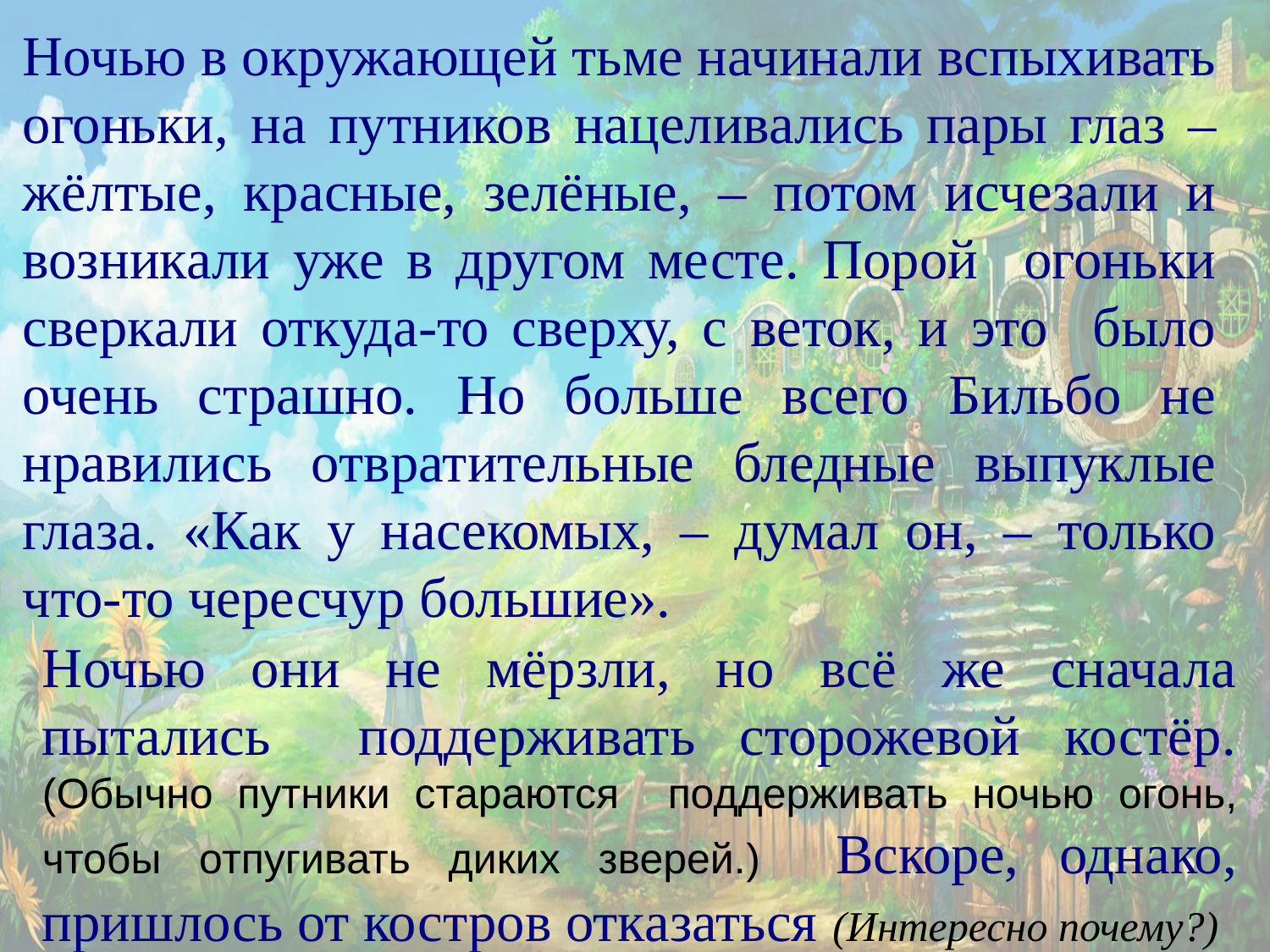

Ночью в окружающей тьме начинали вспыхивать огоньки, на путников нацеливались пары глаз – жёлтые, красные, зелёные, – потом исчезали и возникали уже в другом месте. Порой  огоньки сверкали откуда-то сверху, с веток, и это  было очень страшно. Но больше всего Бильбо не нравились отвратительные бледные выпуклые глаза. «Как у насекомых, – думал он, – только что-то чересчур большие».
Ночью они не мёрзли, но всё же сначала пытались  поддерживать сторожевой костёр. (Обычно путники стараются  поддерживать ночью огонь, чтобы отпугивать диких зверей.)  Вскоре, однако, пришлось от костров отказаться (Интересно почему?)